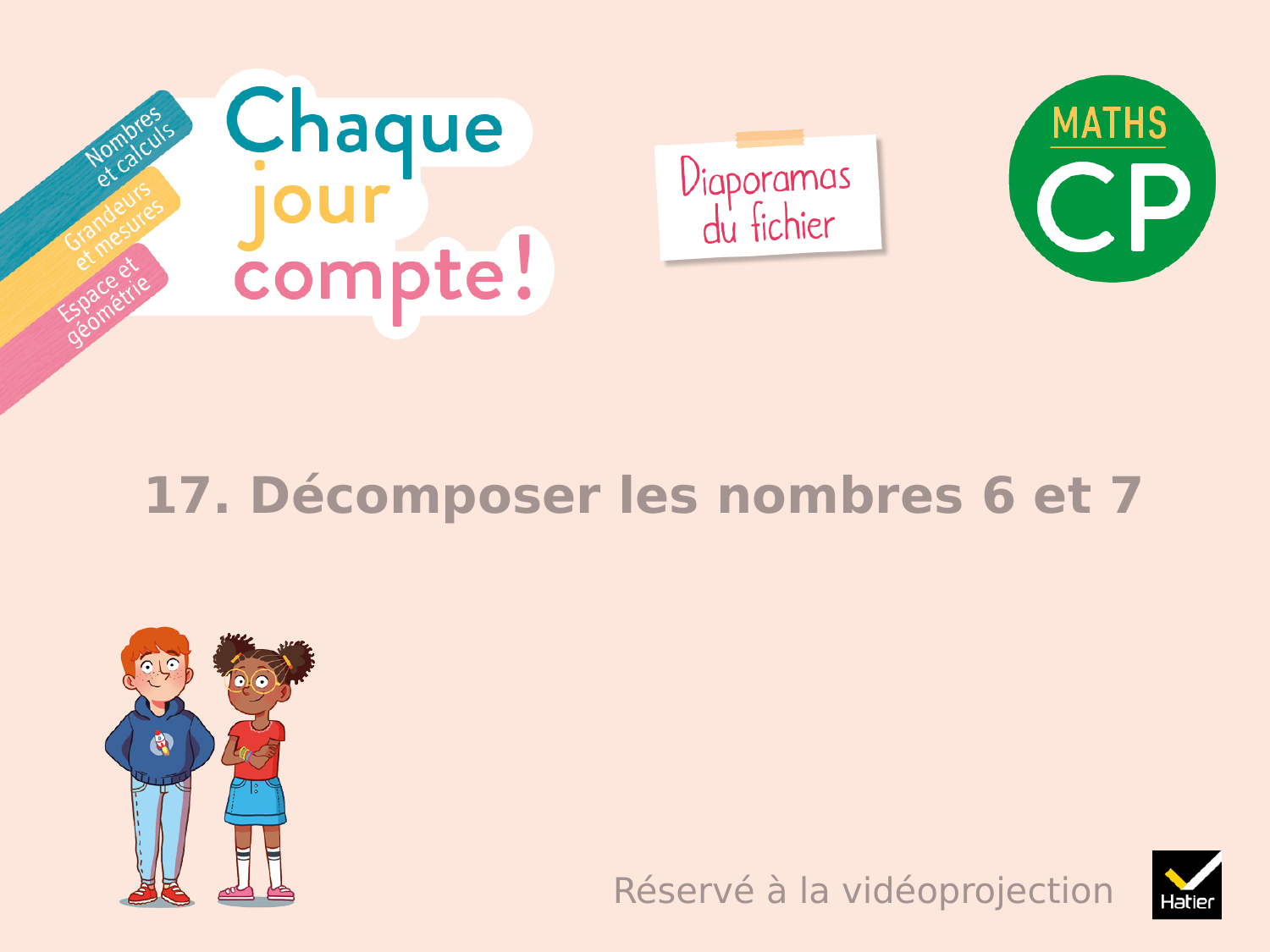

# 17. Décomposer les nombres 6 et 7
Réservé à la vidéoprojection